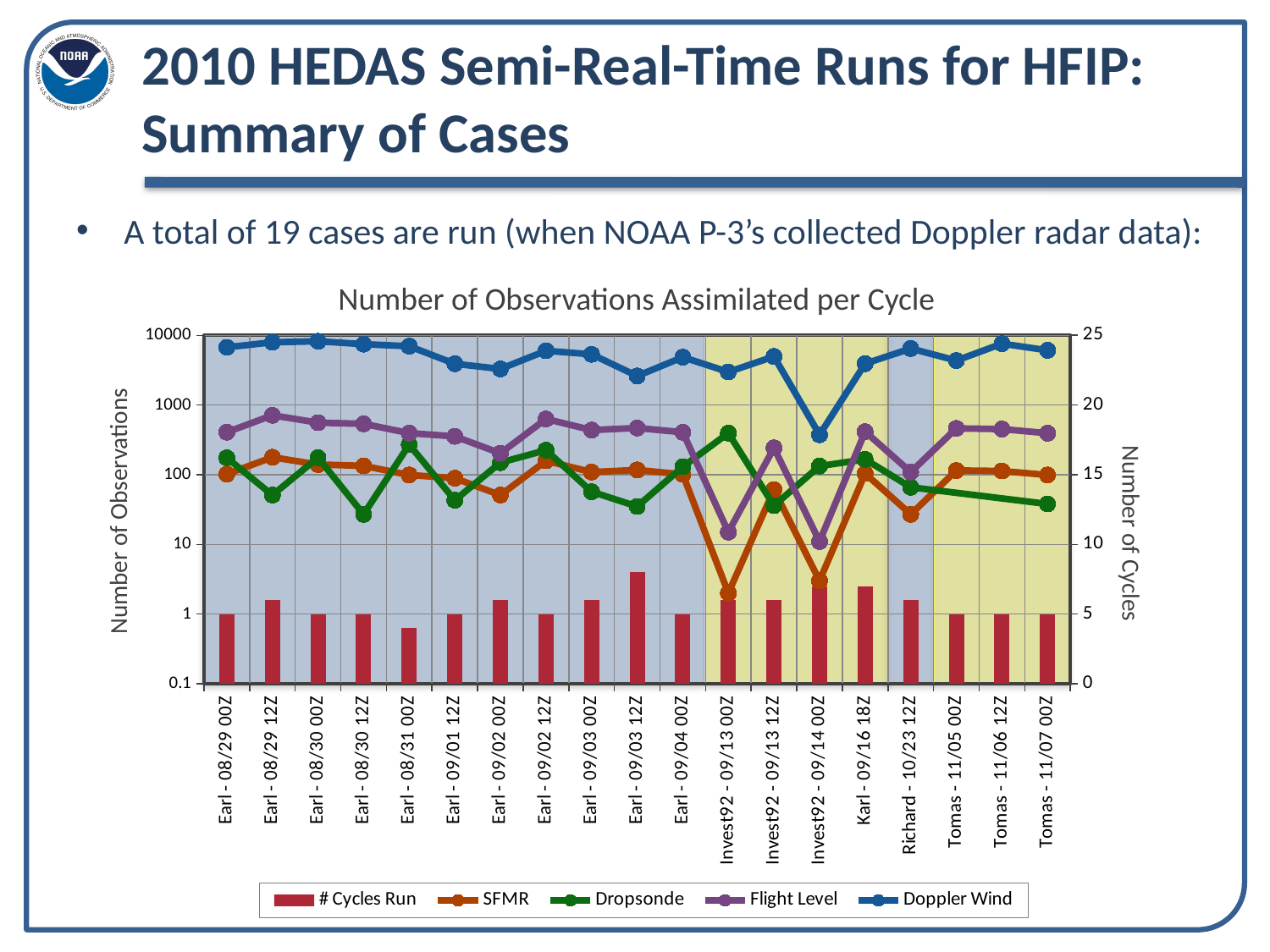

# 2010 HEDAS Semi-Real-Time Runs for HFIP: Summary of Cases
Number of Observations Assimilated per Cycle
Number of Observations
Number of Cycles

### Chart

| Category | # Cycles Run | SFMR | Dropsonde | Flight Level | Doppler Wind |
|---|---|---|---|---|---|
| Earl - 08/29 00Z | 5.0 | 102.0 | 175.0 | 407.0 | 6736.0 |
| Earl - 08/29 12Z | 6.0 | 178.0 | 51.0 | 713.0 | 7949.0 |
| Earl - 08/30 00Z | 5.0 | 140.0 | 176.0 | 558.0 | 8217.0 |
| Earl - 08/30 12Z | 5.0 | 134.0 | 27.0 | 537.0 | 7474.0 |
| Earl - 08/31 00Z | 4.0 | 99.0 | 270.0 | 395.0 | 6986.0 |
| Earl - 09/01 12Z | 5.0 | 89.0 | 43.0 | 355.0 | 3912.0 |
| Earl - 09/02 00Z | 6.0 | 51.0 | 149.0 | 203.0 | 3292.0 |
| Earl - 09/02 12Z | 5.0 | 158.0 | 225.0 | 631.0 | 6005.0 |
| Earl - 09/03 00Z | 6.0 | 109.0 | 57.0 | 437.0 | 5345.0 |
| Earl - 09/03 12Z | 8.0 | 117.0 | 35.0 | 468.0 | 2610.0 |
| Earl - 09/04 00Z | 5.0 | 101.0 | 130.0 | 406.0 | 4860.0 |
| Invest92 - 09/13 00Z | 6.0 | 2.0 | 395.0 | 15.0 | 2981.0 |
| Invest92 - 09/13 12Z | 6.0 | 61.0 | 36.0 | 243.0 | 4969.0 |
| Invest92 - 09/14 00Z | 7.0 | 3.0 | 133.0 | 11.0 | 374.0 |
| Karl - 09/16 18Z | 7.0 | 104.0 | 166.0 | 415.0 | 3925.0 |
| Richard - 10/23 12Z | 6.0 | 27.0 | 66.0 | 109.0 | 6472.0 |
| Tomas - 11/05 00Z | 5.0 | 115.0 | 0.0 | 462.0 | 4348.0 |
| Tomas - 11/06 12Z | 5.0 | 113.0 | 0.0 | 452.0 | 7595.0 |
| Tomas - 11/07 00Z | 5.0 | 99.0 | 38.0 | 394.0 | 6102.0 |

A total of 19 cases are run (when NOAA P-3’s collected Doppler radar data):